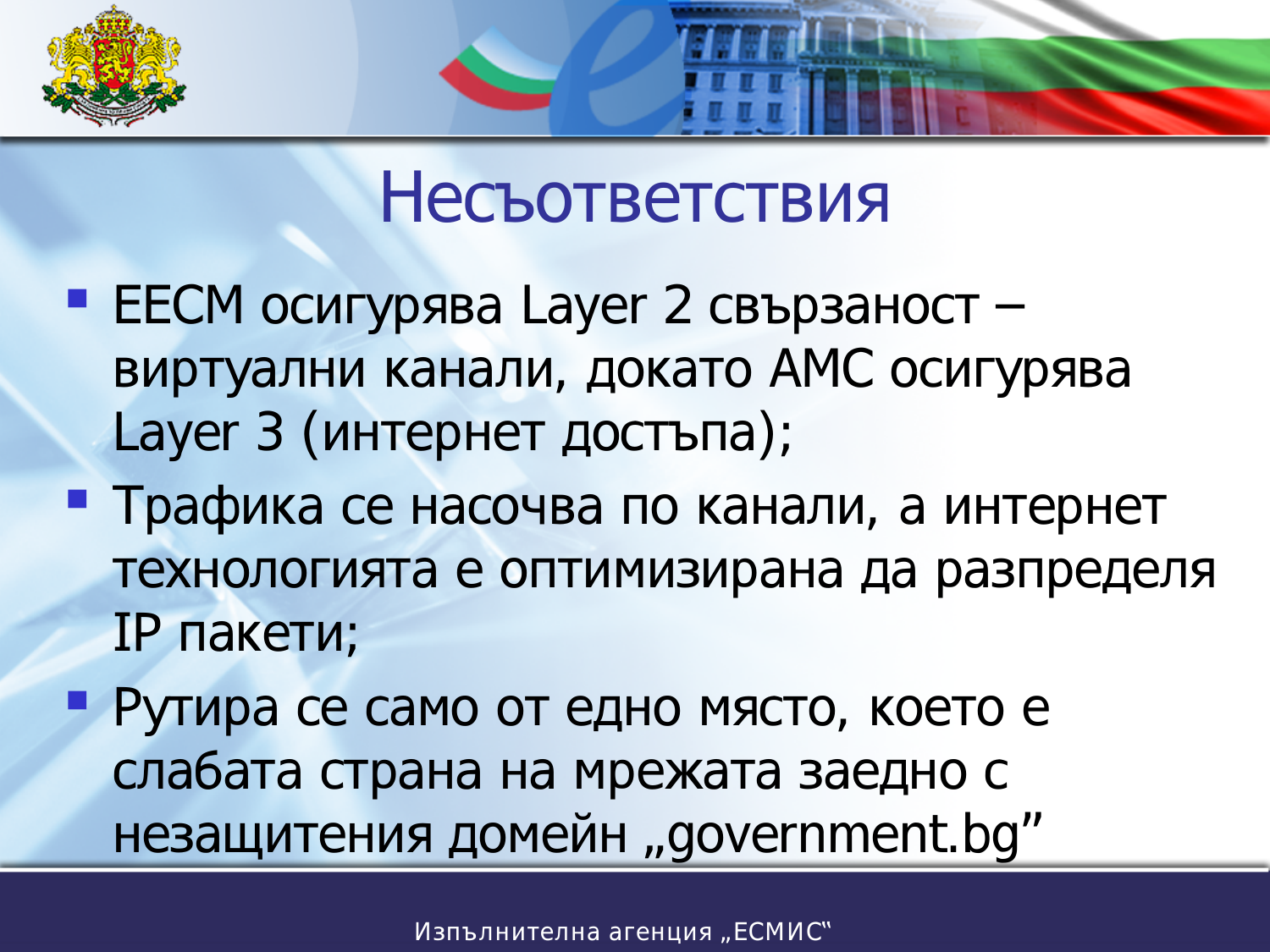

# Несъответствия
ЕЕСМ осигурява Layer 2 свързаност – виртуални канали, докато АМС осигурява Layer 3 (интернет достъпа);
Трафика се насочва по канали, а интернет технологията е оптимизирана да разпределя IP пакети;
Рутира се само от едно място, което е слабата страна на мрежата заедно с незащитения домейн „government.bg”

Изпълнителна агенция „ЕСМИС“